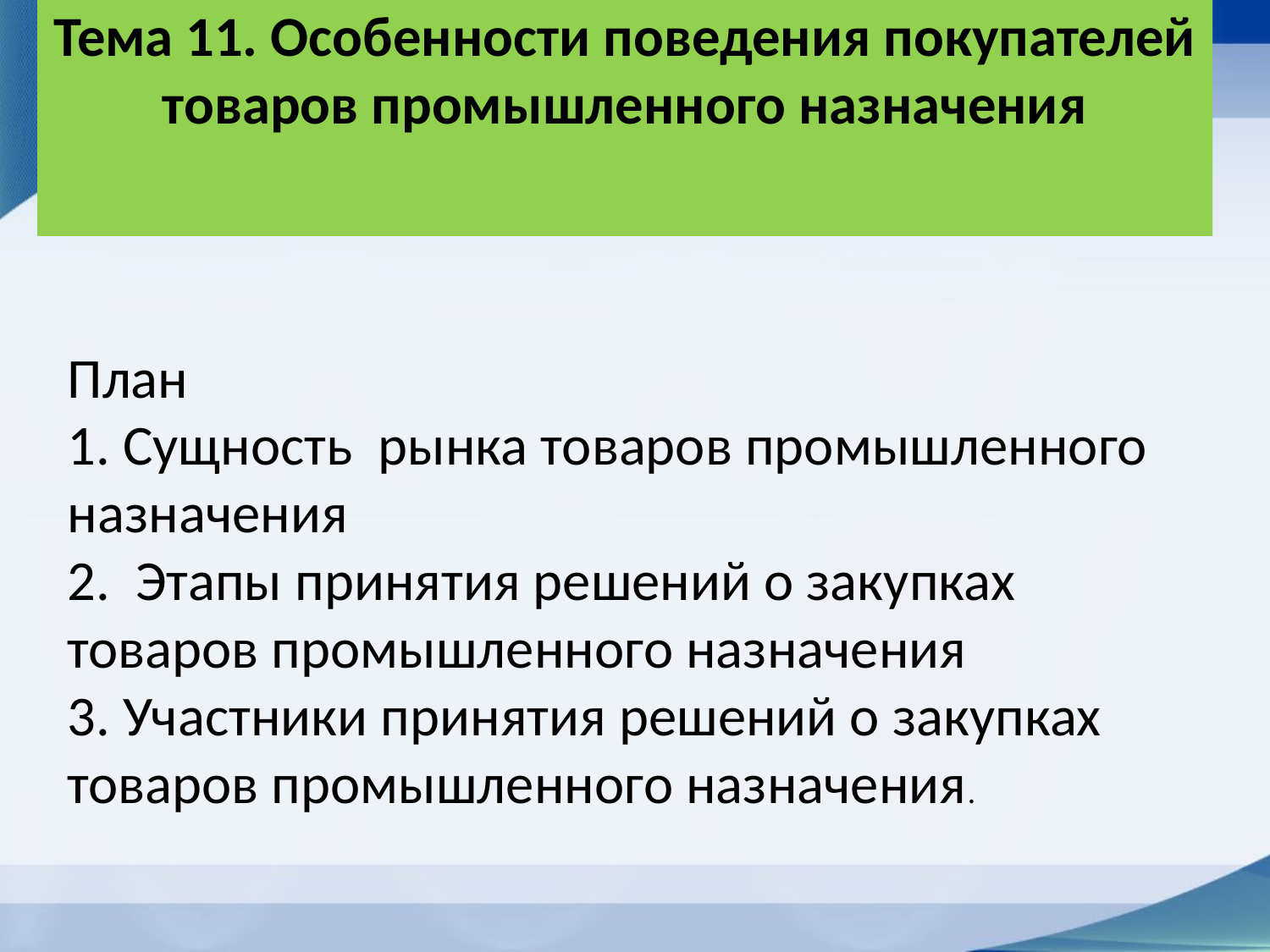

# Тема 11. Особенности поведения покупателей товаров промышленного назначения

План
1. Сущность  рынка товаров промышленного назначения
2.  Этапы принятия решений о закупках товаров промышленного назначения
3. Участники принятия решений о закупках товаров промышленного назначения.